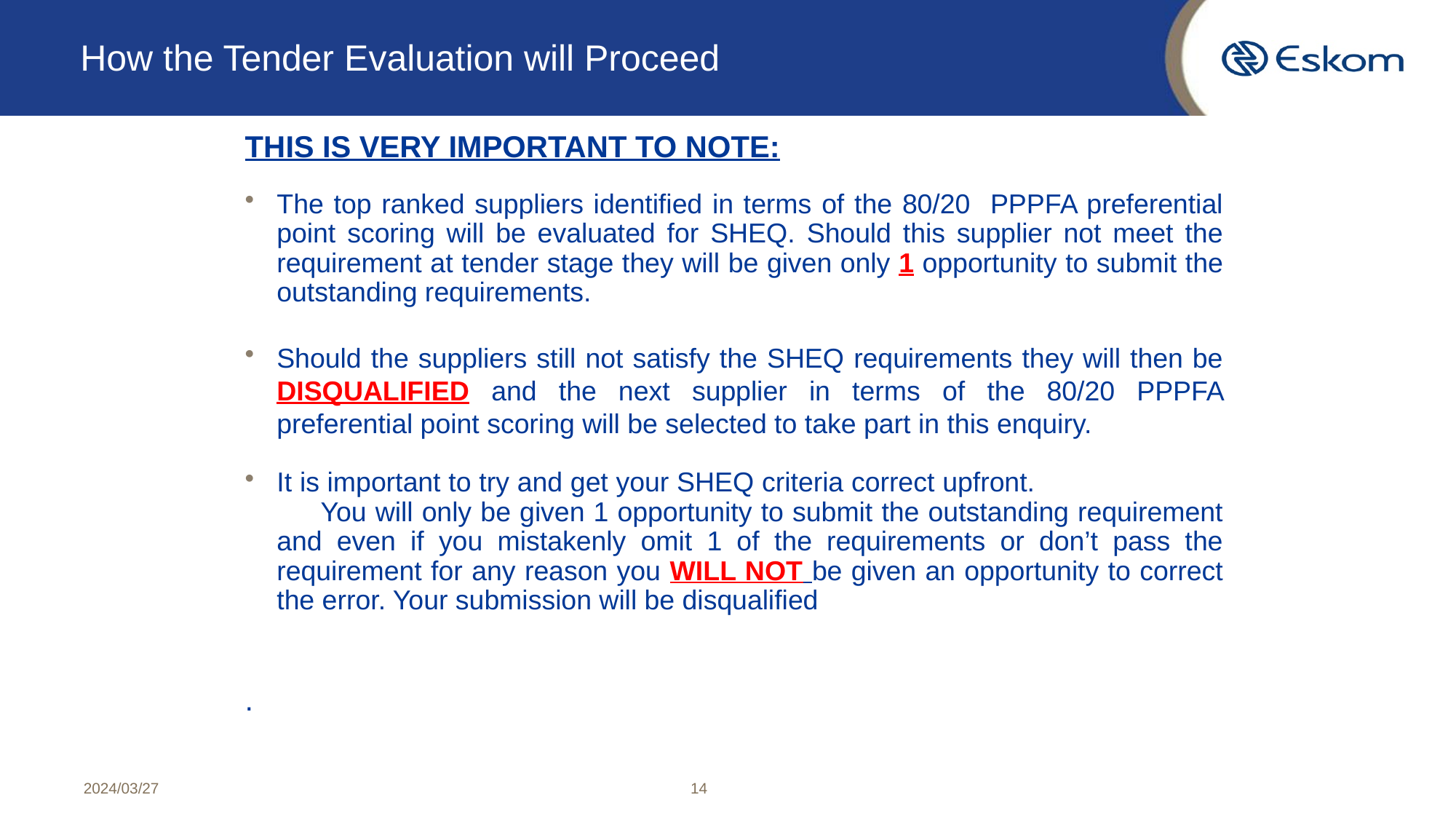

# How the Tender Evaluation will Proceed
THIS IS VERY IMPORTANT TO NOTE:

The top ranked suppliers identified in terms of the 80/20  PPPFA preferential point scoring will be evaluated for SHEQ. Should this supplier not meet the requirement at tender stage they will be given only 1 opportunity to submit the outstanding requirements.

Should the suppliers still not satisfy the SHEQ requirements they will then be DISQUALIFIED and the next supplier in terms of the 80/20 PPPFA preferential point scoring will be selected to take part in this enquiry.

It is important to try and get your SHEQ criteria correct upfront.                              You will only be given 1 opportunity to submit the outstanding requirement and even if you mistakenly omit 1 of the requirements or don’t pass the requirement for any reason you WILL NOT be given an opportunity to correct the error. Your submission will be disqualified

.
2024/03/27
14